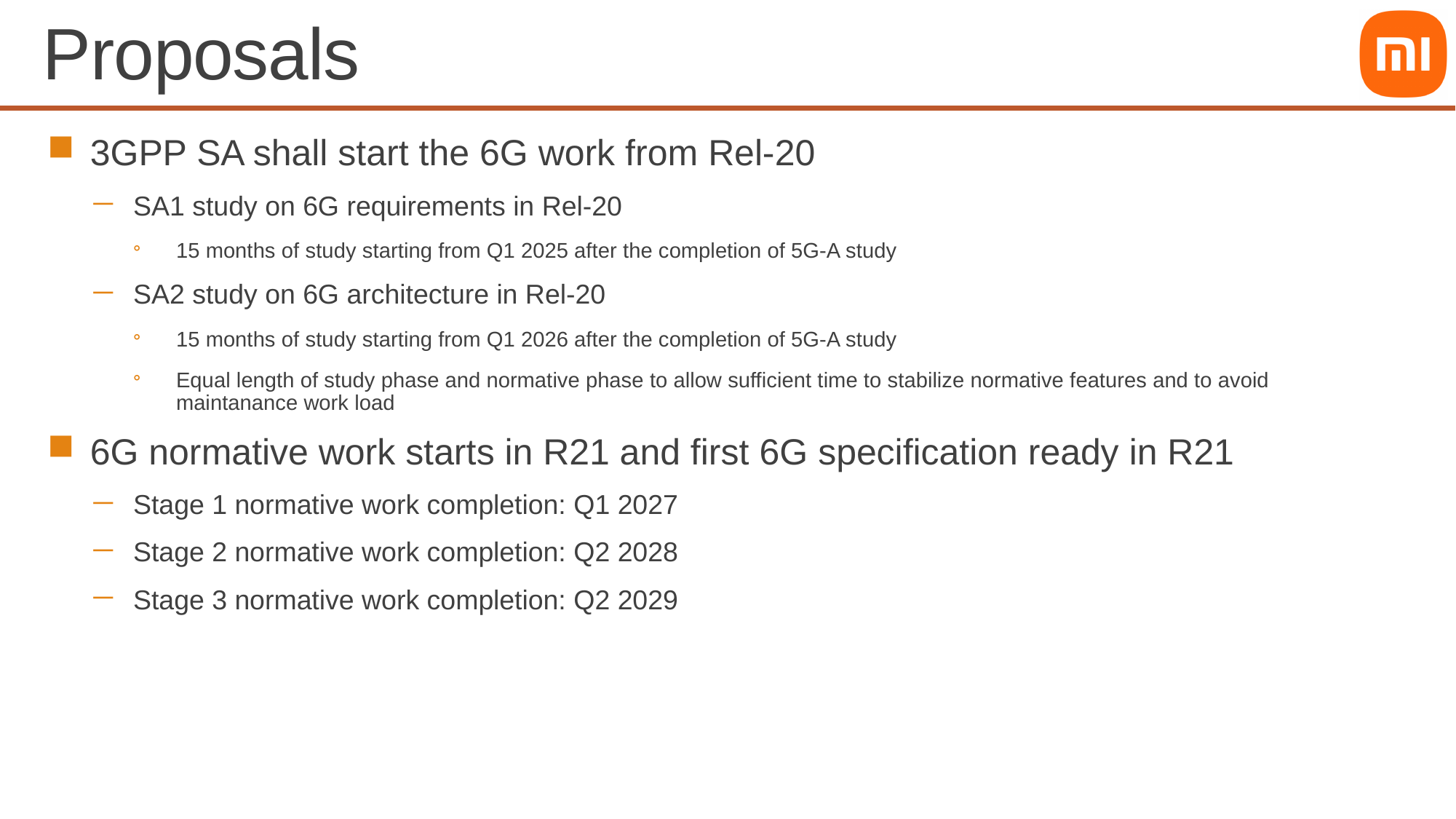

# Proposals
3GPP SA shall start the 6G work from Rel-20
SA1 study on 6G requirements in Rel-20
15 months of study starting from Q1 2025 after the completion of 5G-A study
SA2 study on 6G architecture in Rel-20
15 months of study starting from Q1 2026 after the completion of 5G-A study
Equal length of study phase and normative phase to allow sufficient time to stabilize normative features and to avoid maintanance work load
6G normative work starts in R21 and first 6G specification ready in R21
Stage 1 normative work completion: Q1 2027
Stage 2 normative work completion: Q2 2028
Stage 3 normative work completion: Q2 2029